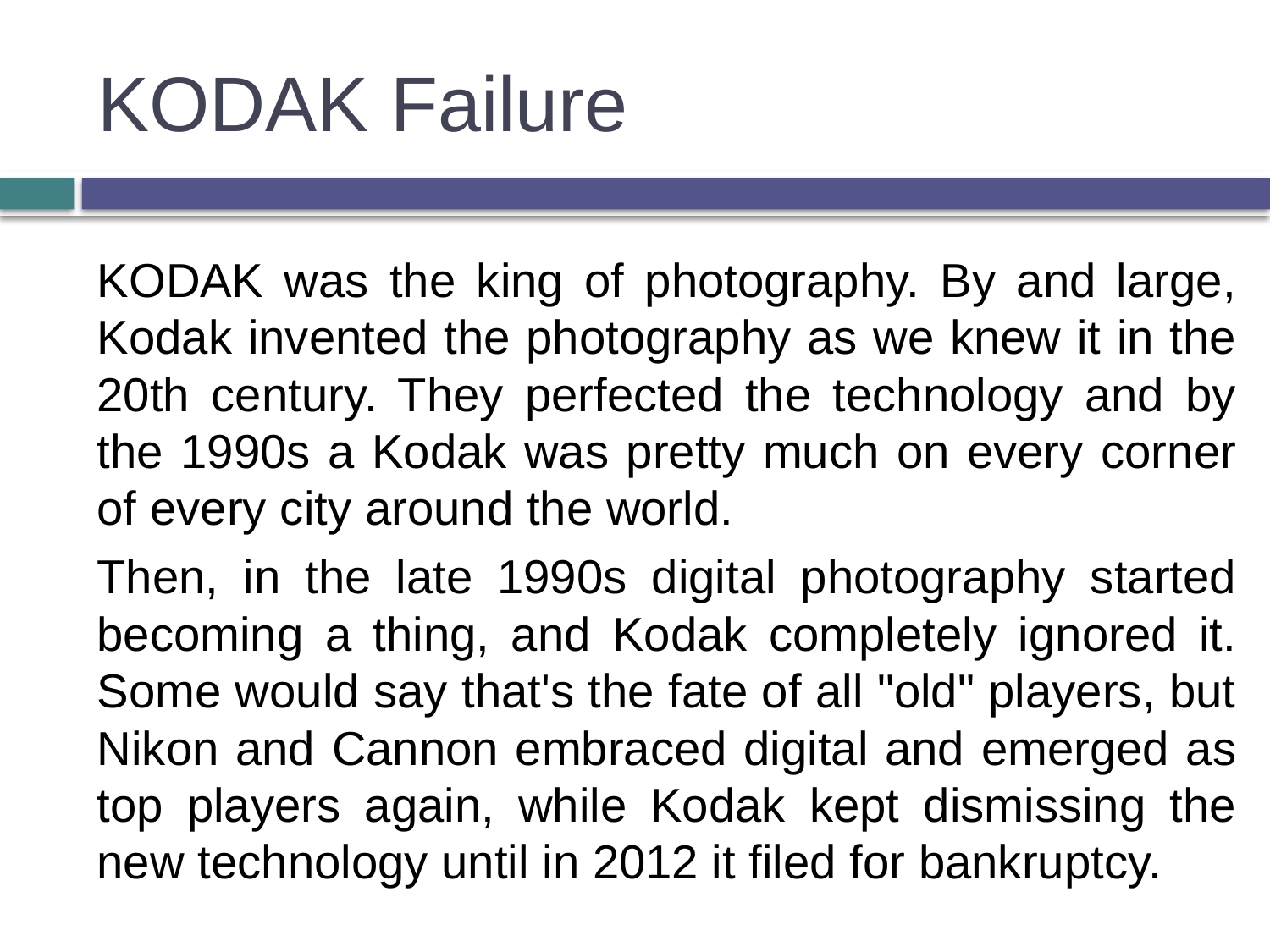

# KODAK Failure
KODAK was the king of photography. By and large, Kodak invented the photography as we knew it in the 20th century. They perfected the technology and by the 1990s a Kodak was pretty much on every corner of every city around the world.
Then, in the late 1990s digital photography started becoming a thing, and Kodak completely ignored it. Some would say that's the fate of all "old" players, but Nikon and Cannon embraced digital and emerged as top players again, while Kodak kept dismissing the new technology until in 2012 it filed for bankruptcy.